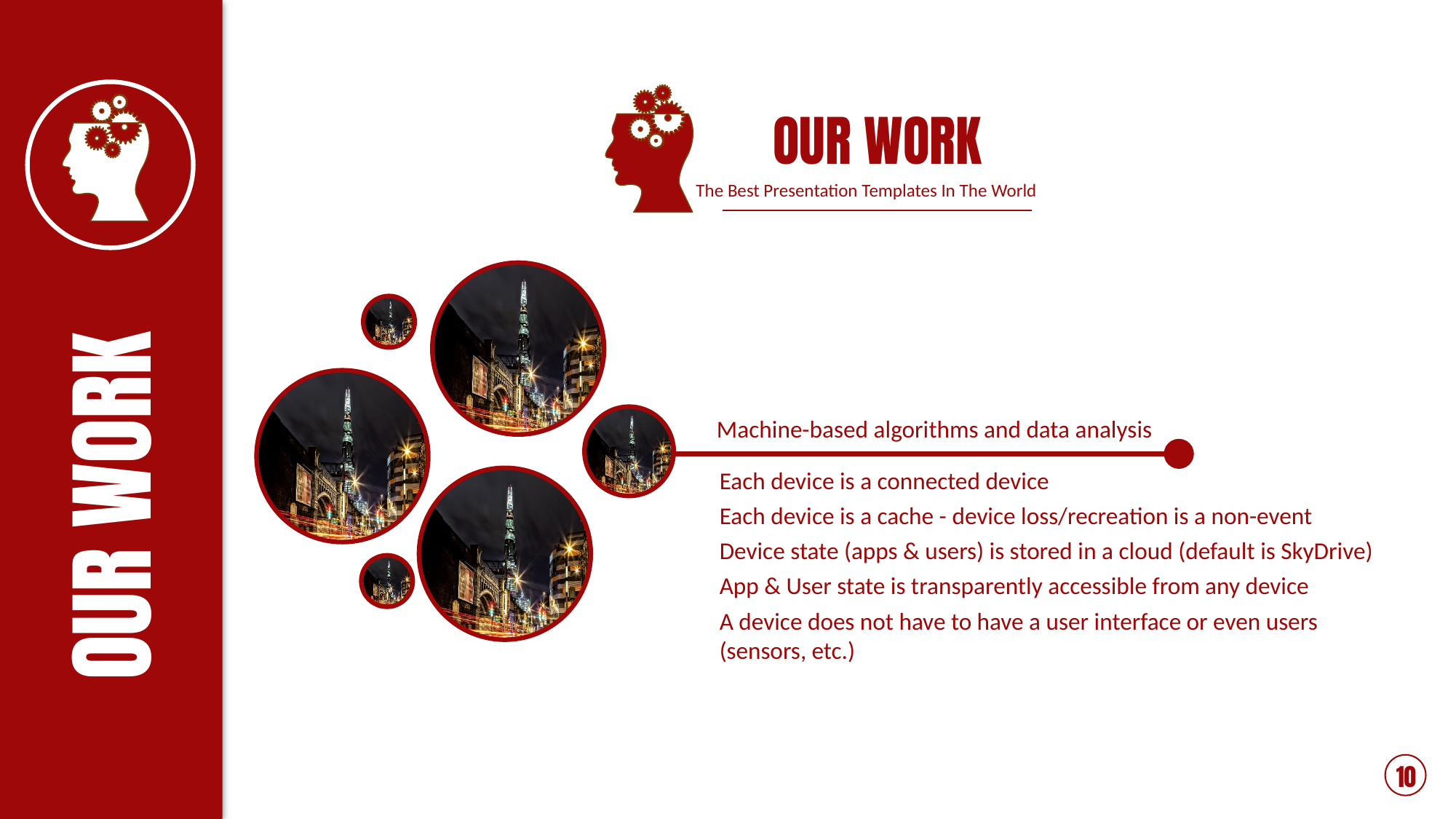

OUR WORK

The Best Presentation Templates In The World

OUR WORK
Machine-based algorithms and data analysis

Each device is a connected device
Each device is a cache - device loss/recreation is a non-event
Device state (apps & users) is stored in a cloud (default is SkyDrive)
App & User state is transparently accessible from any device
A device does not have to have a user interface or even users (sensors, etc.)

10